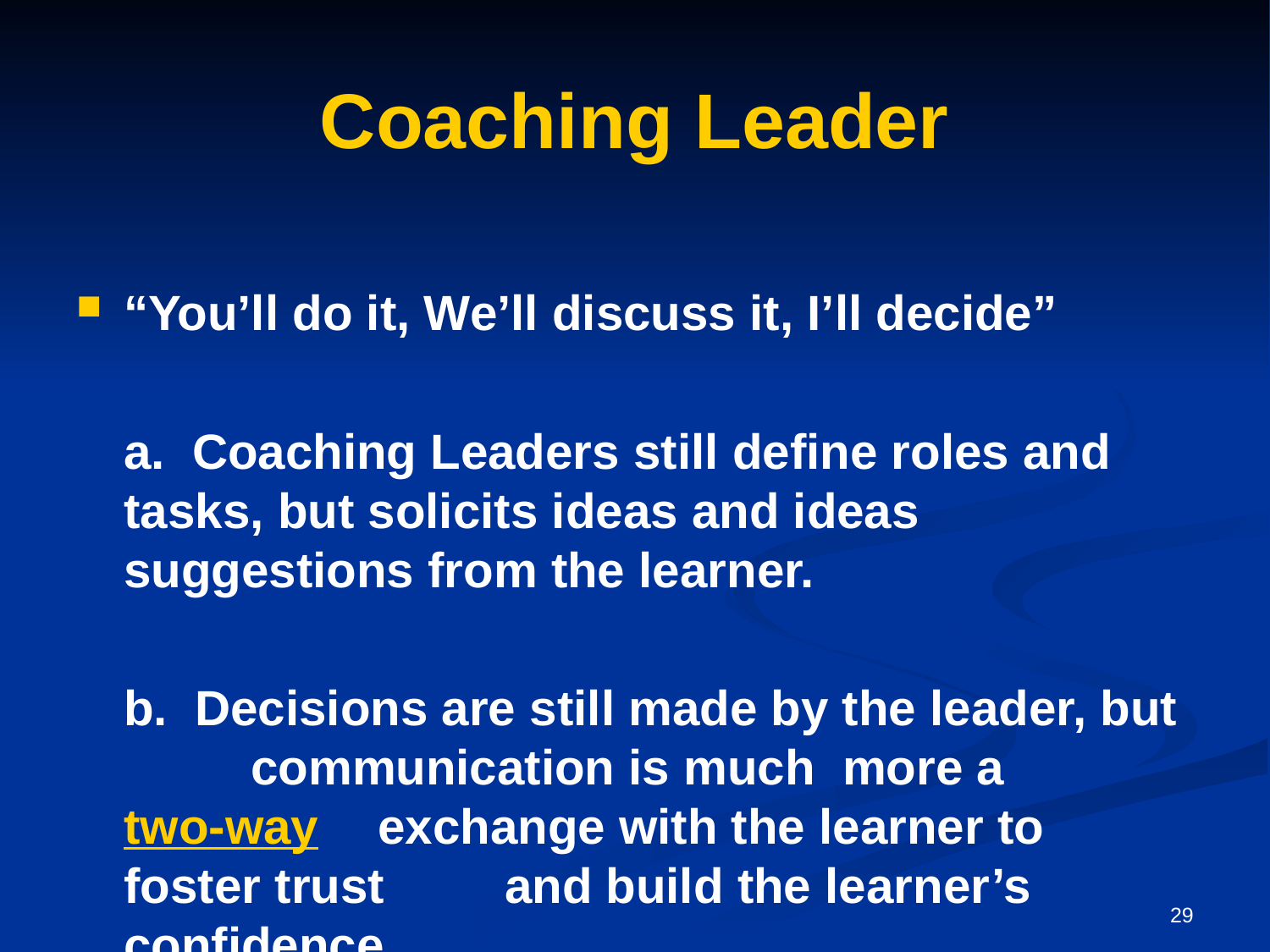

# Coaching Leader
“You’ll do it, We’ll discuss it, I’ll decide”

	a.  Coaching Leaders still define roles and 	tasks, but solicits ideas and ideas 	suggestions from the learner.

	b.  Decisions are still made by the leader, but 	communication is much  more a two-way 	exchange with the learner to foster trust 	and build the learner’s confidence.
29